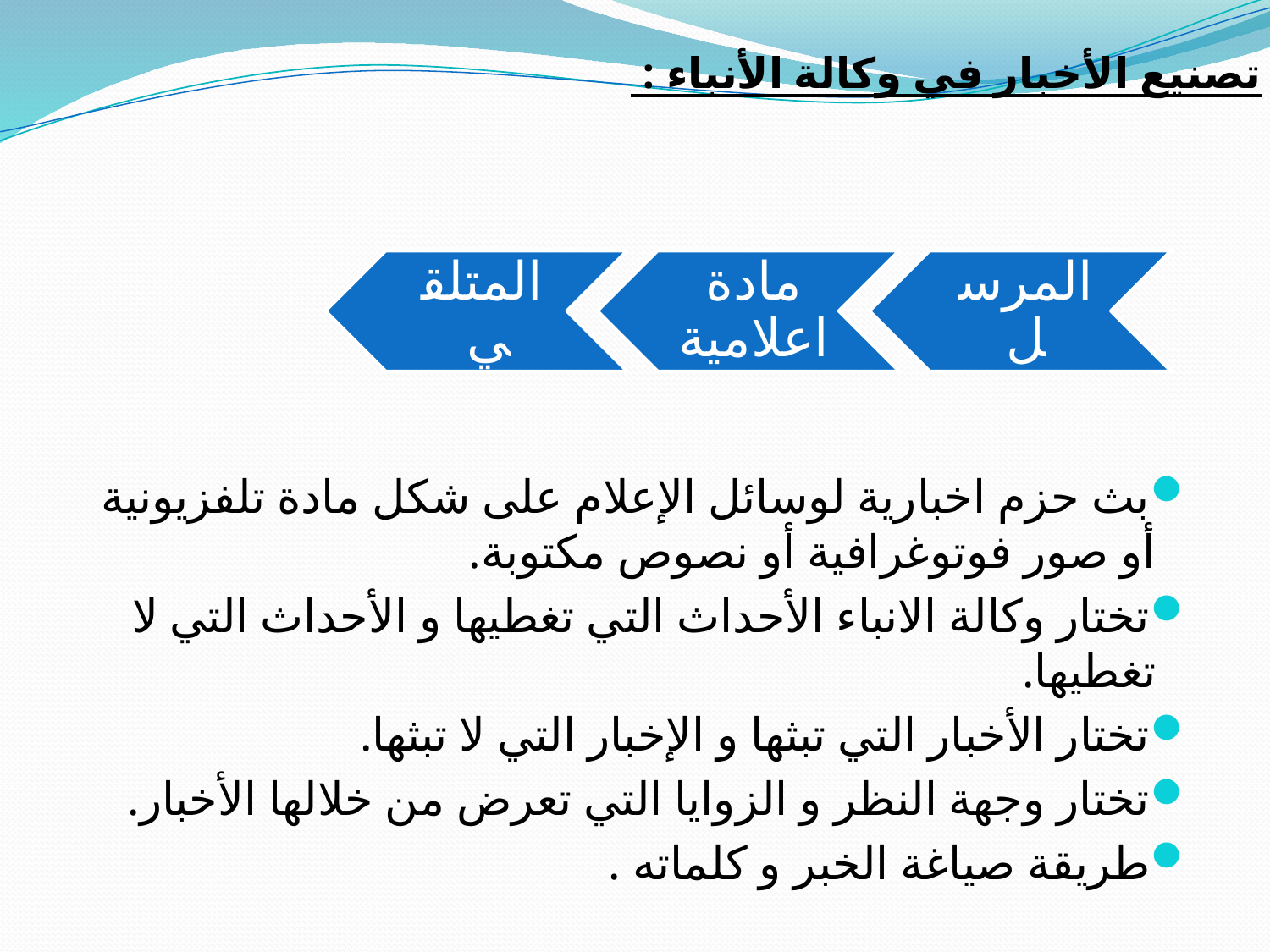

تصنيع الأخبار في وكالة الأنباء :
#
المرسل
مادة اعلامية
المتلقي

بث حزم اخبارية لوسائل الإعلام على شكل مادة تلفزيونية أو صور فوتوغرافية أو نصوص مكتوبة.
تختار وكالة الانباء الأحداث التي تغطيها و الأحداث التي لا تغطيها.
تختار الأخبار التي تبثها و الإخبار التي لا تبثها.
تختار وجهة النظر و الزوايا التي تعرض من خلالها الأخبار.
طريقة صياغة الخبر و كلماته .